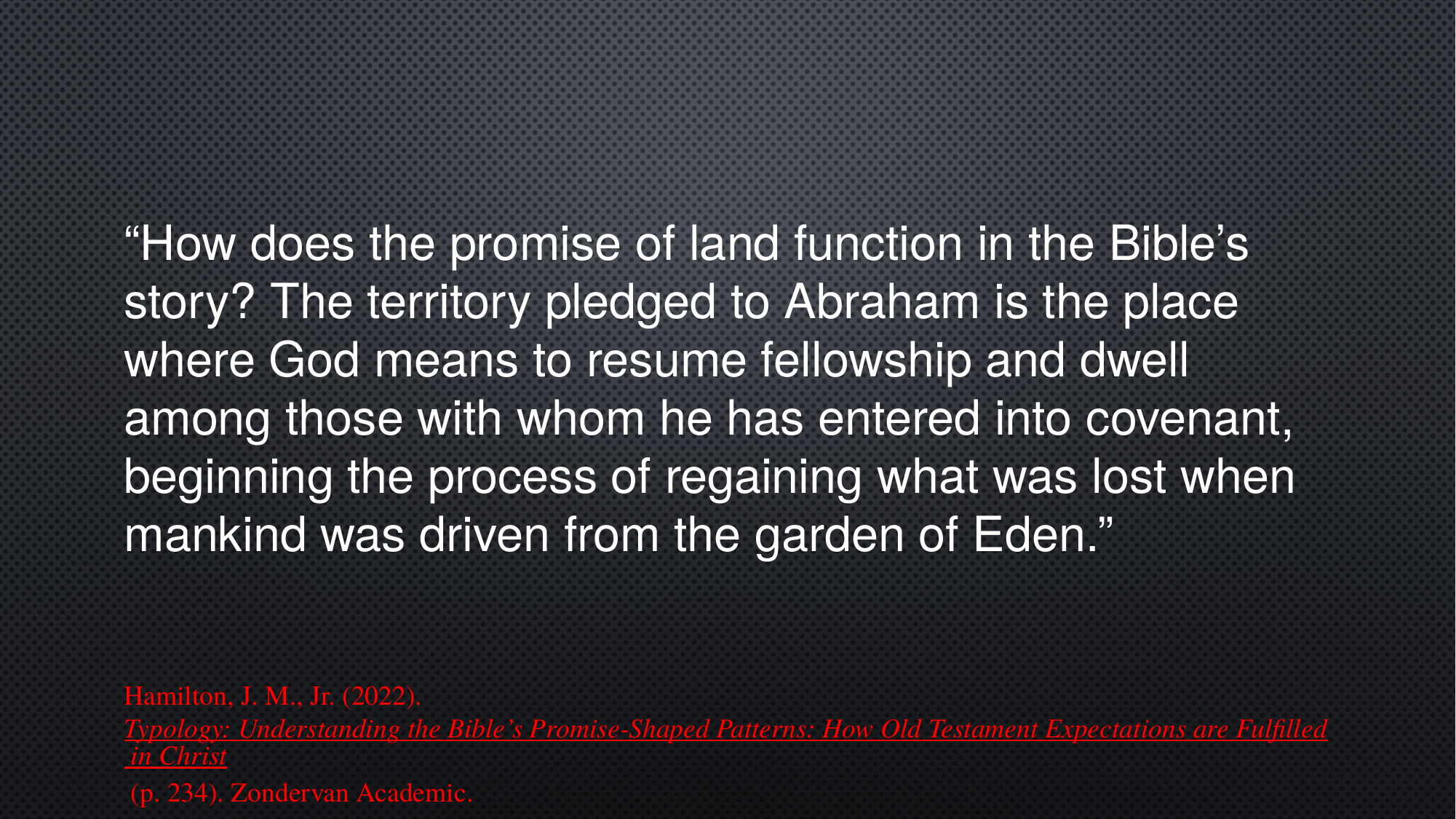

“How does the promise of land function in the Bible’s story? The territory pledged to Abraham is the place where God means to resume fellowship and dwell among those with whom he has entered into covenant, beginning the process of regaining what was lost when mankind was driven from the garden of Eden.”

Hamilton, J. M., Jr. (2022). Typology: Understanding the Bible’s Promise-Shaped Patterns: How Old Testament Expectations are Fulfilled in Christ (p. 234). Zondervan Academic.